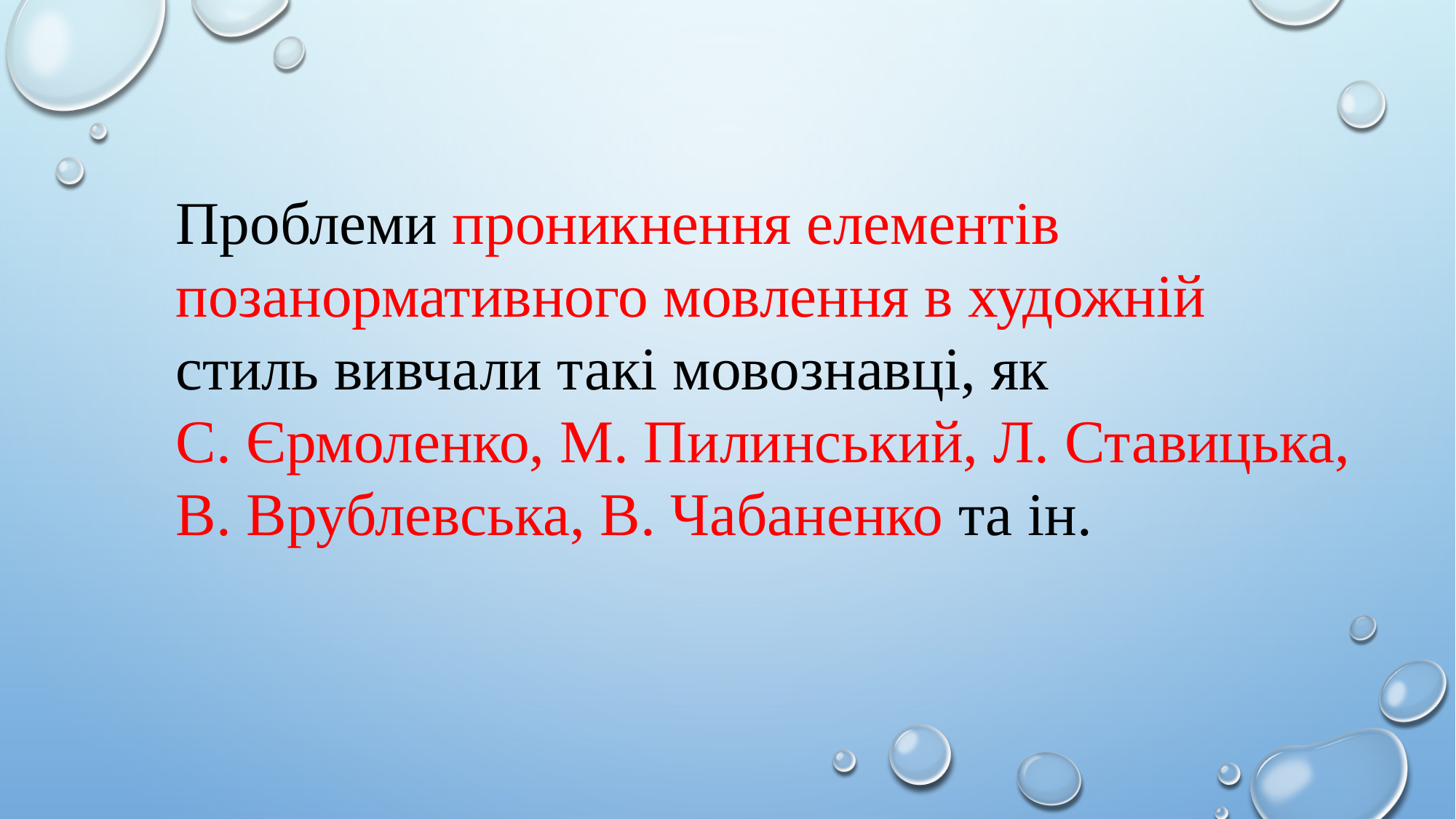

Проблеми проникнення елементів позанормативного мовлення в художній стиль вивчали такі мовознавці, як С. Єрмоленко, М. Пилинський, Л. Ставицька, В. Врублевська, В. Чабаненко та ін.